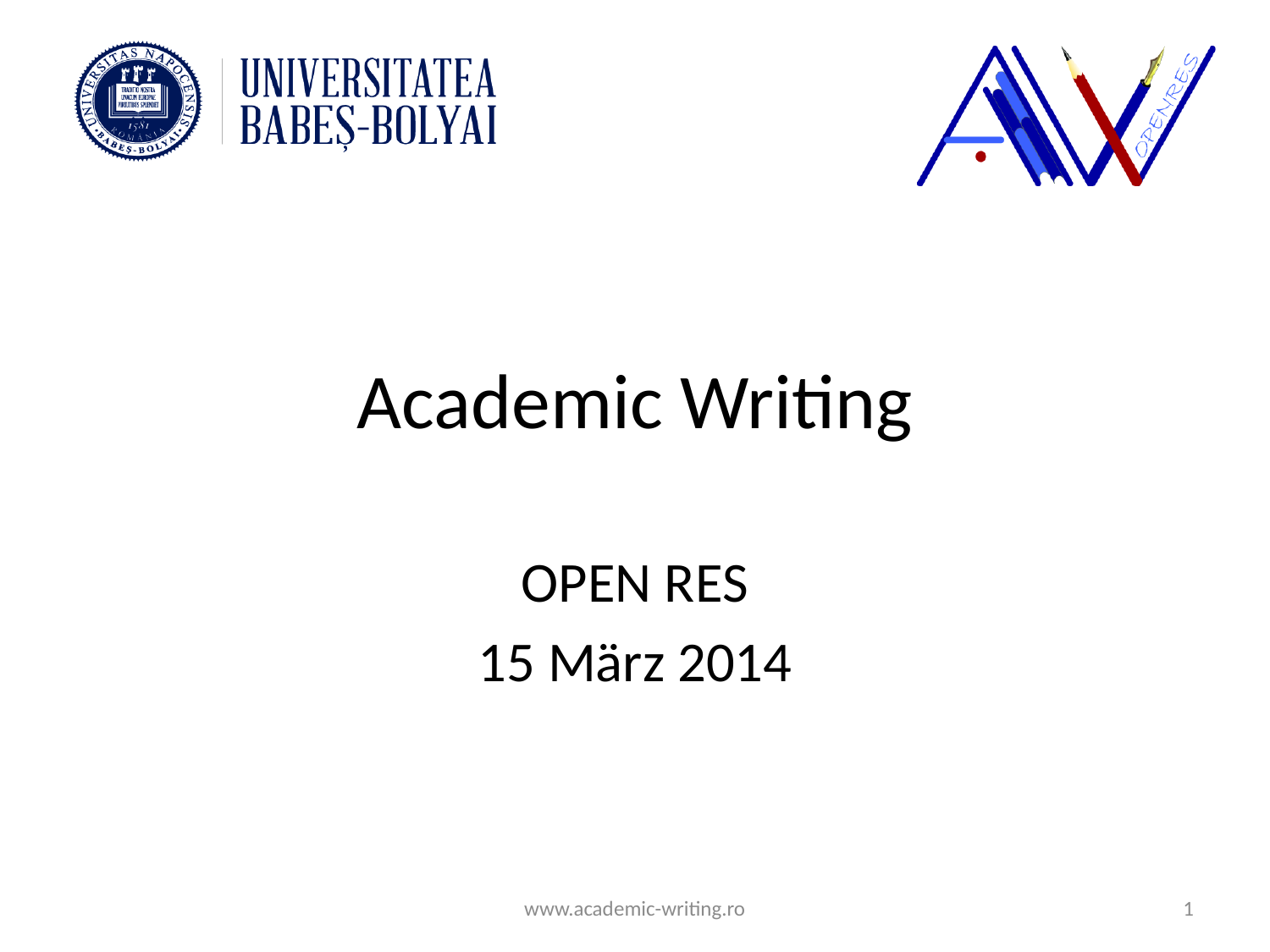

# Academic Writing
OPEN RES
15 März 2014
www.academic-writing.ro
1